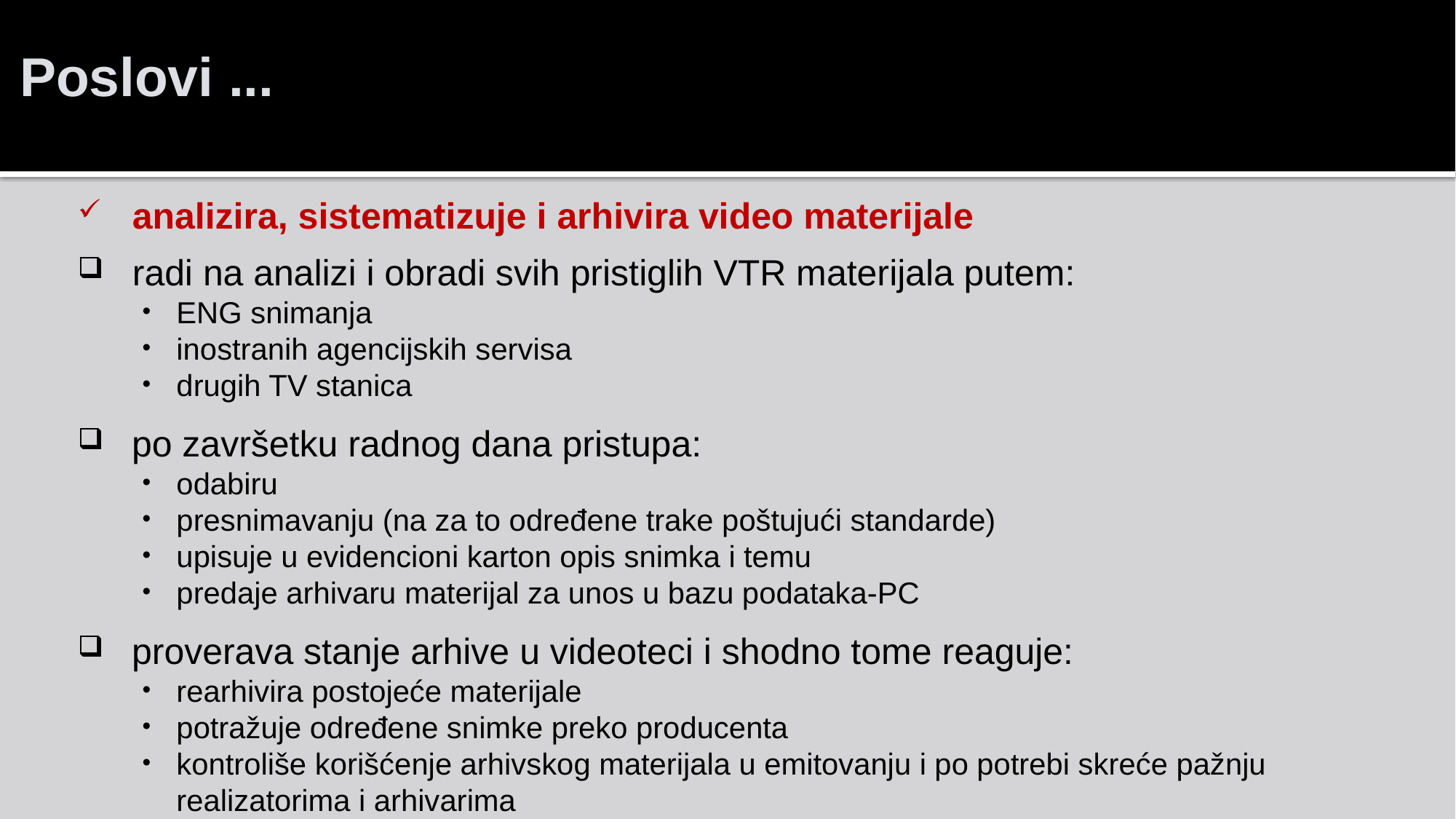

Poslovi ...
analizira, sistematizuje i arhivira video materijale

radi na analizi i obradi svih pristiglih VTR materijala putem:
ENG snimanja
inostranih agencijskih servisa
drugih TV stanica

po završetku radnog dana pristupa:
odabiru
presnimavanju (na za to određene trake poštujući standarde)
upisuje u evidencioni karton opis snimka i temu
predaje arhivaru materijal za unos u bazu podataka-PC

proverava stanje arhive u videoteci i shodno tome reaguje:
rearhivira postojeće materijale
potražuje određene snimke preko producenta
kontroliše korišćenje arhivskog materijala u emitovanju i po potrebi skreće pažnju realizatorima i arhivarima